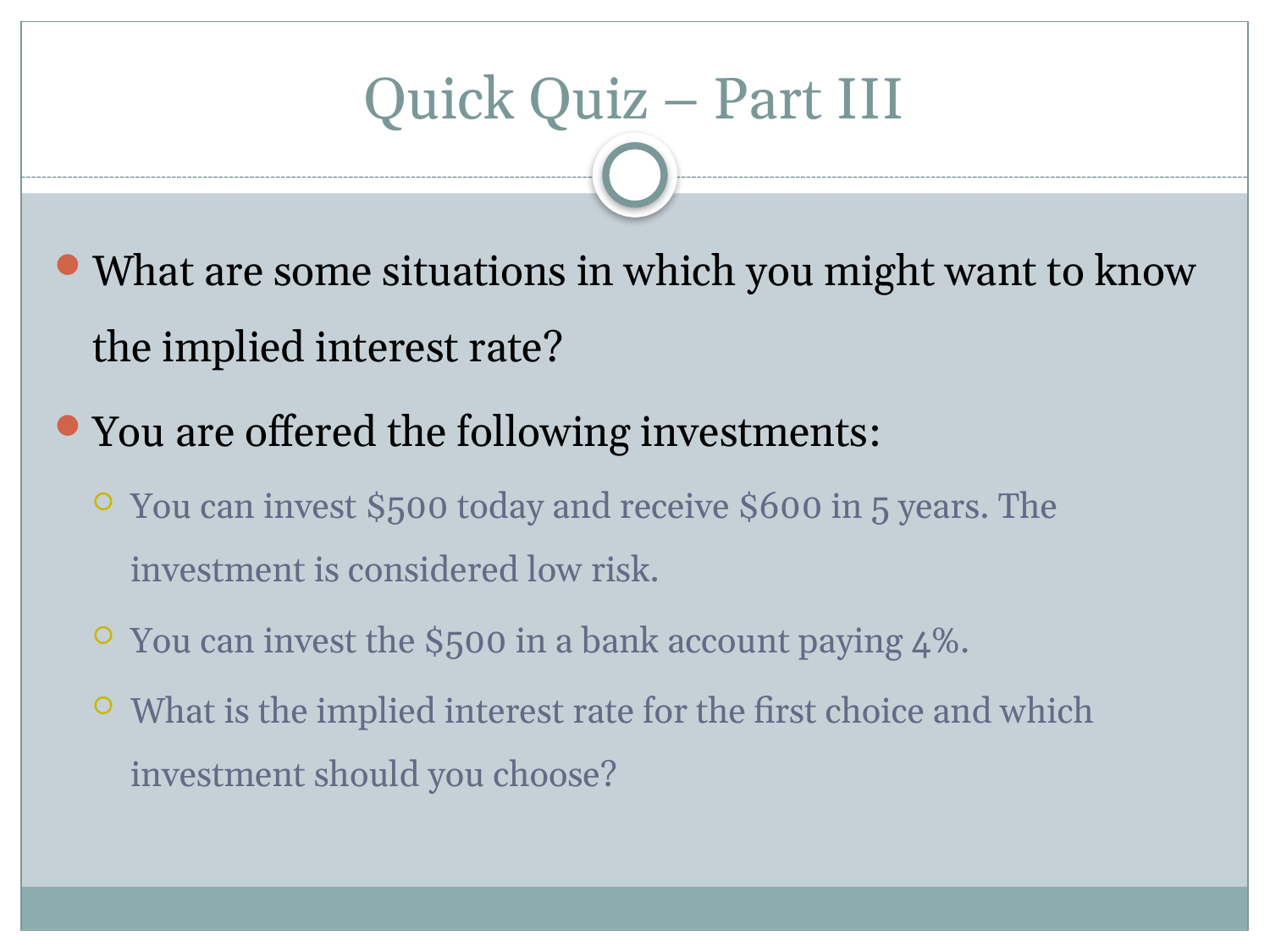

# Quick Quiz – Part III
What are some situations in which you might want to know the implied interest rate?
You are offered the following investments:
You can invest $500 today and receive $600 in 5 years. The investment is considered low risk.
You can invest the $500 in a bank account paying 4%.
What is the implied interest rate for the first choice and which investment should you choose?